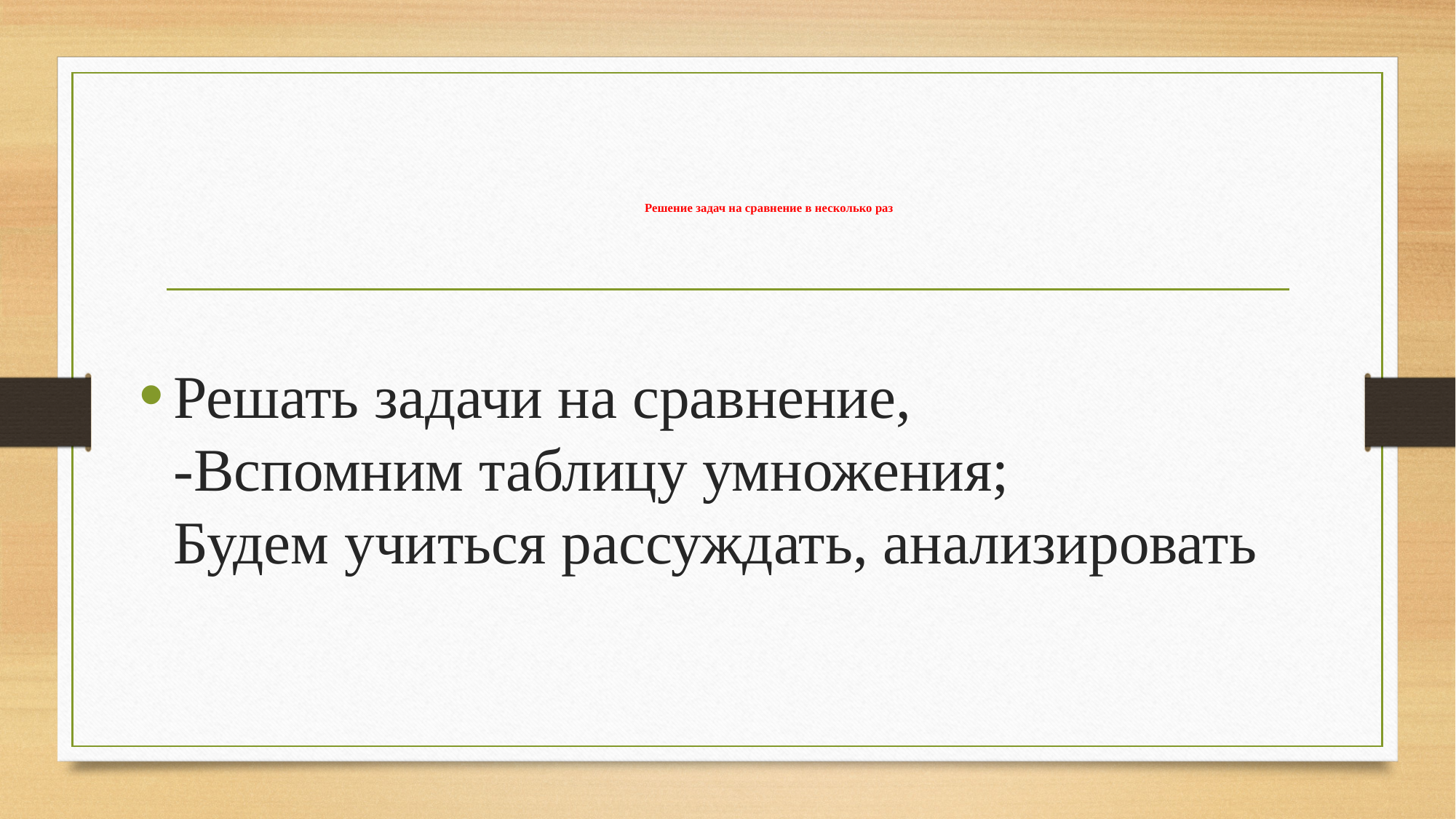

# Решение задач на сравнение в несколько раз
Решать задачи на сравнение,
-Вспомним таблицу умножения;
Будем учиться рассуждать, анализировать